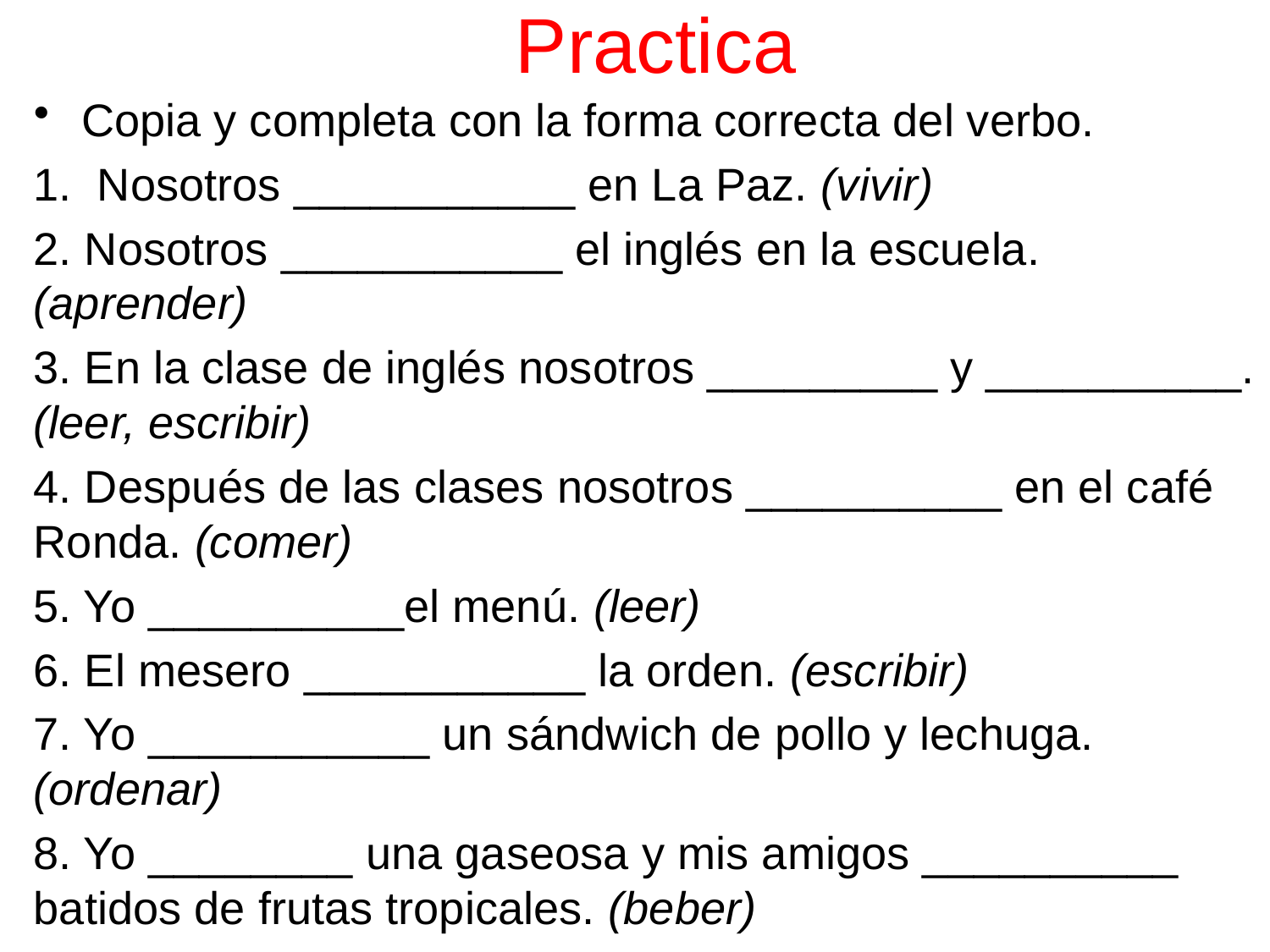

Practica
Copia y completa con la forma correcta del verbo.
1.  Nosotros ___________ en La Paz. (vivir)
2. Nosotros ___________ el inglés en la escuela. (aprender)
3. En la clase de inglés nosotros _________ y __________. (leer, escribir)
4. Después de las clases nosotros __________ en el café Ronda. (comer)
5. Yo __________el menú. (leer)
6. El mesero ___________ la orden. (escribir)
7. Yo ___________ un sándwich de pollo y lechuga. (ordenar)
8. Yo ________ una gaseosa y mis amigos __________ batidos de frutas tropicales. (beber)